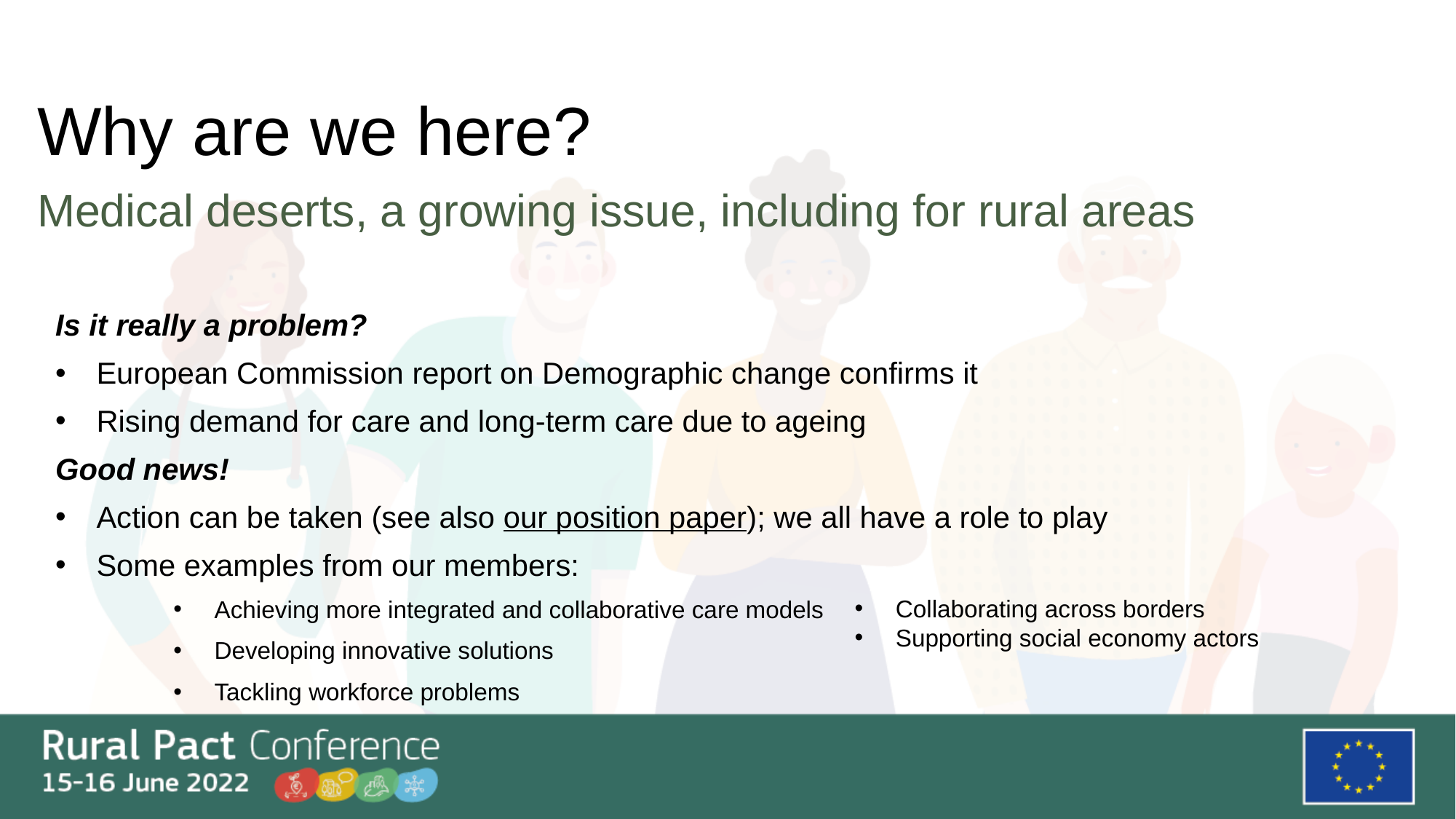

# Why are we here?
Medical deserts, a growing issue, including for rural areas
Is it really a problem?
European Commission report on Demographic change confirms it
Rising demand for care and long-term care due to ageing
Good news!
Action can be taken (see also our position paper); we all have a role to play
Some examples from our members:

Collaborating across borders
Supporting social economy actors
Achieving more integrated and collaborative care models
Developing innovative solutions
Tackling workforce problems